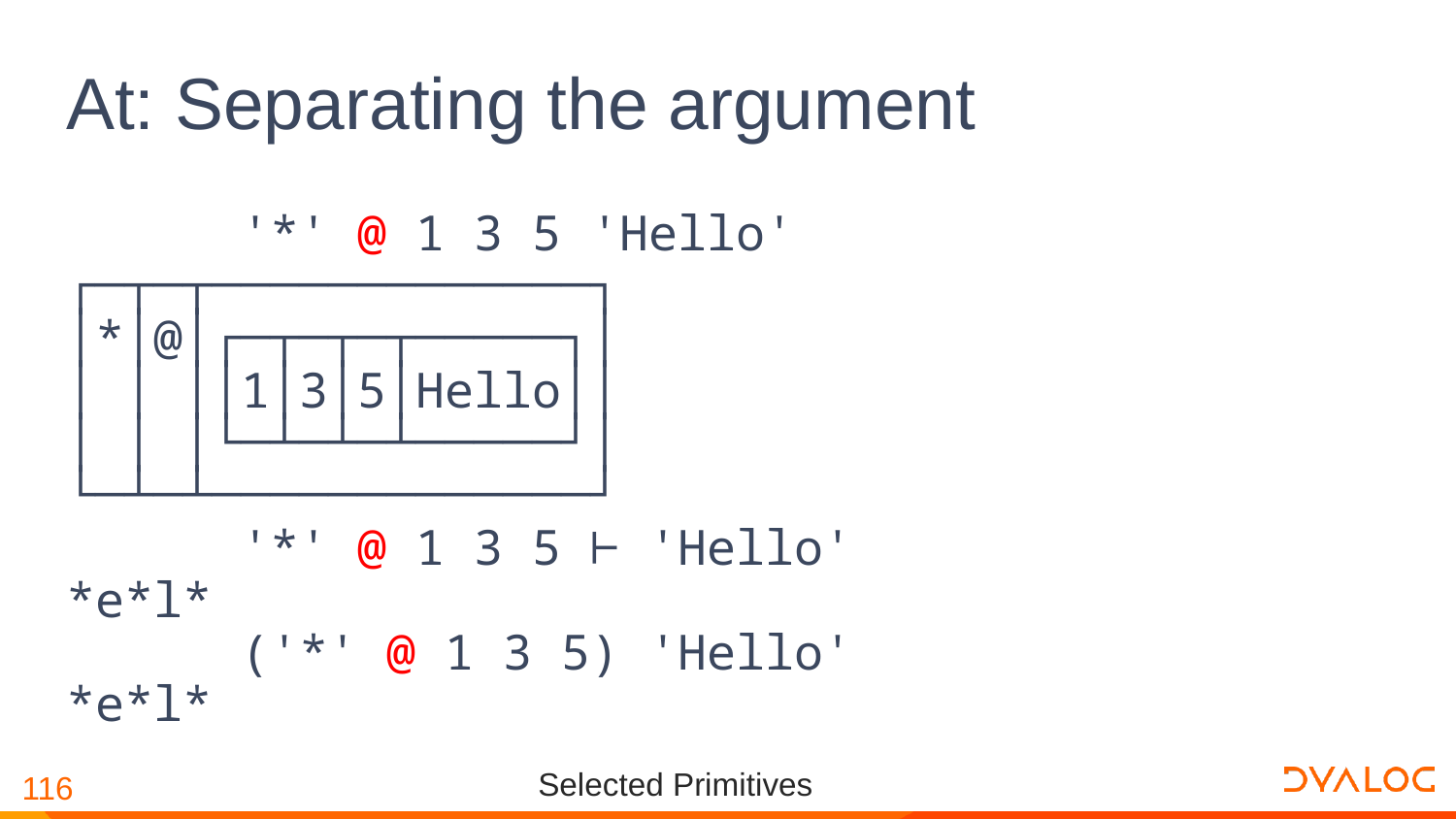

# At: Separating the argument
      '*' @ 1 3 5 'Hello'
┌─┬─┬─────────────┐
│*│@│┌─┬─┬─┬─────┐│
│ │ ││1│3│5│Hello││
│ │ │└─┴─┴─┴─────┘│
└─┴─┴─────────────┘
      '*' @ 1 3 5 ⊢ 'Hello'
*e*l*
      ('*' @ 1 3 5) 'Hello'
*e*l*